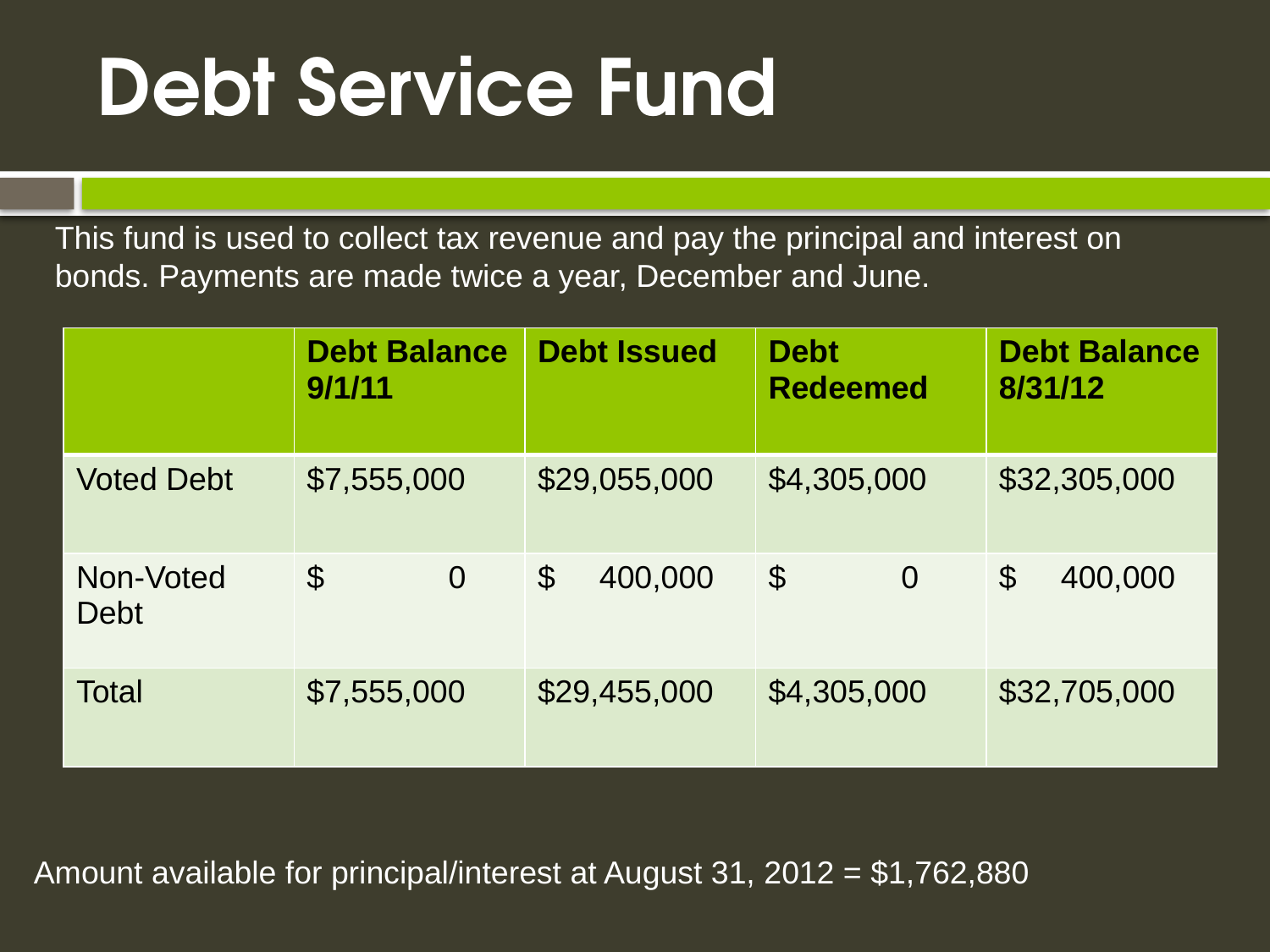

Debt Service Fund
This fund is used to collect tax revenue and pay the principal and interest on bonds. Payments are made twice a year, December and June.
|  | Debt Balance 9/1/11 | Debt Issued | Debt Redeemed | Debt Balance 8/31/12 |
| --- | --- | --- | --- | --- |
| Voted Debt | $7,555,000 | $29,055,000 | $4,305,000 | $32,305,000 |
| Non-Voted Debt | $ 0 | $ 400,000 | $ 0 | $ 400,000 |
| Total | $7,555,000 | $29,455,000 | $4,305,000 | $32,705,000 |
Amount available for principal/interest at August 31, 2012 = $1,762,880